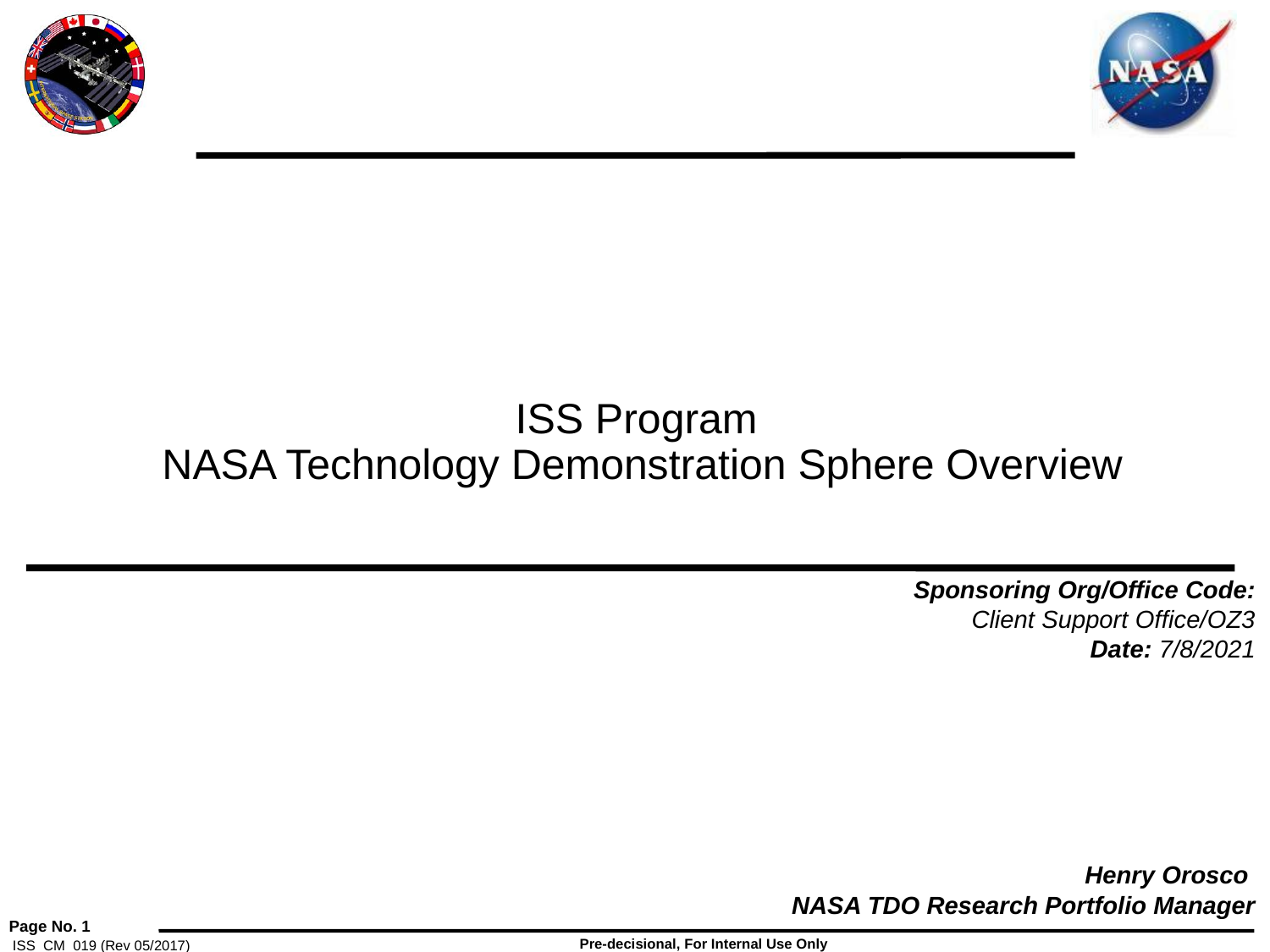

ISS Program
NASA Technology Demonstration Sphere Overview

Sponsoring Org/Office Code:
 Client Support Office/OZ3
Date: 7/8/2021

Henry Orosco
NASA TDO Research Portfolio Manager